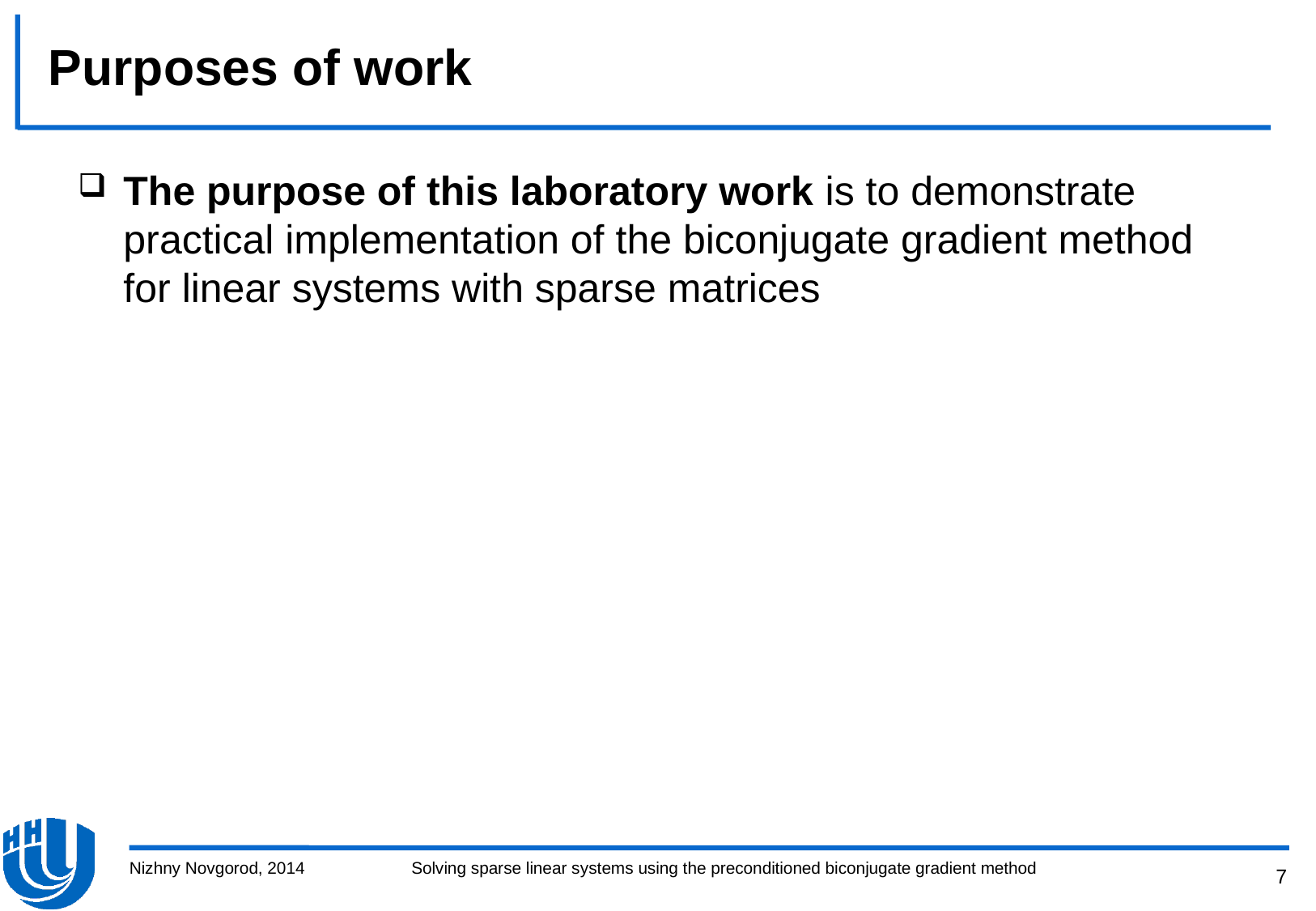

# Purposes of work
The purpose of this laboratory work is to demonstrate practical implementation of the biconjugate gradient method for linear systems with sparse matrices
Nizhny Novgorod, 2014
Solving sparse linear systems using the preconditioned biconjugate gradient method